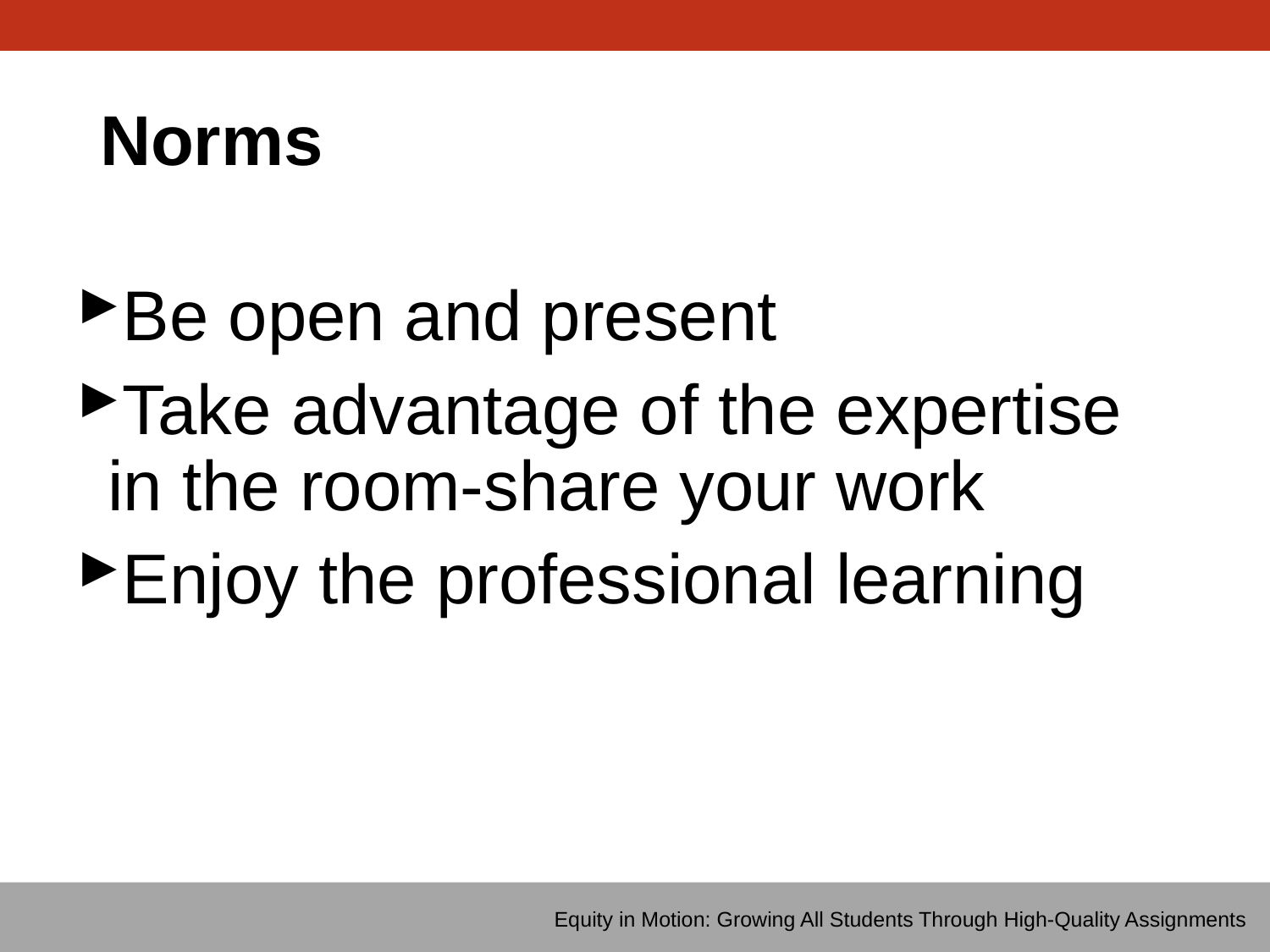

# Norms

Be open and present
Take advantage of the expertise in the room-share your work
Enjoy the professional learning